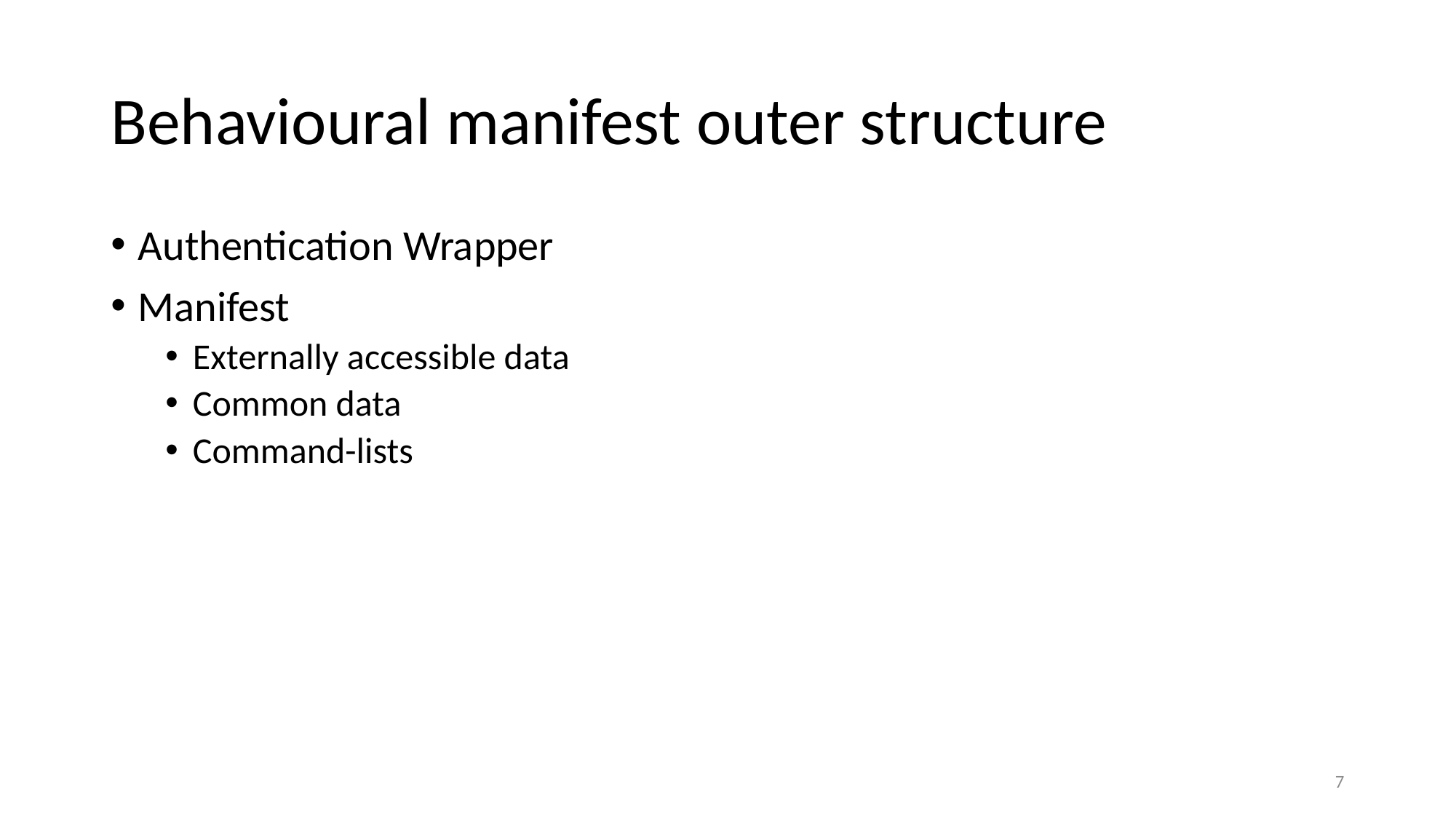

# Behavioural manifest outer structure
Authentication Wrapper
Manifest
Externally accessible data
Common data
Command-lists
7